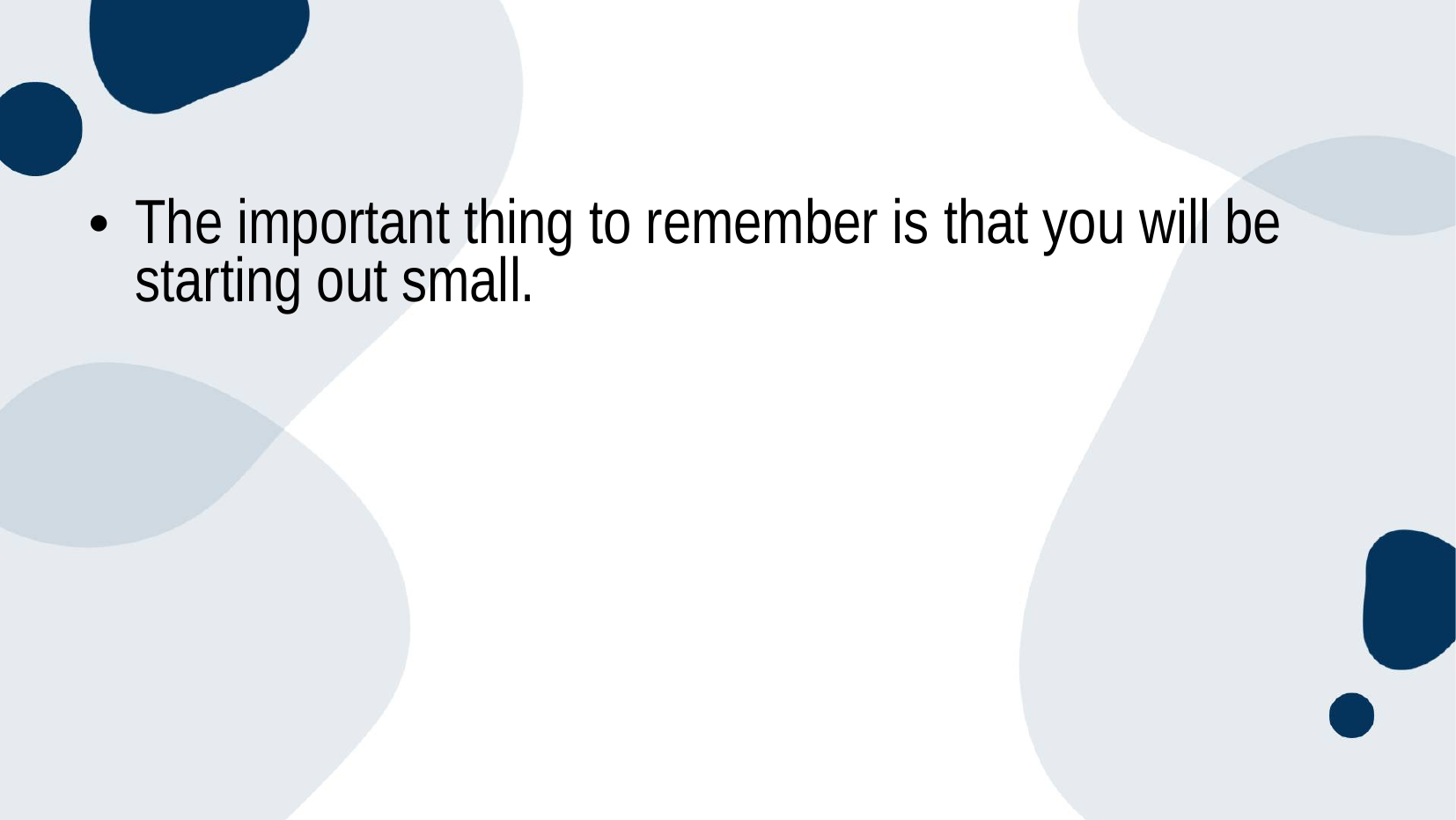

#
The important thing to remember is that you will be starting out small.